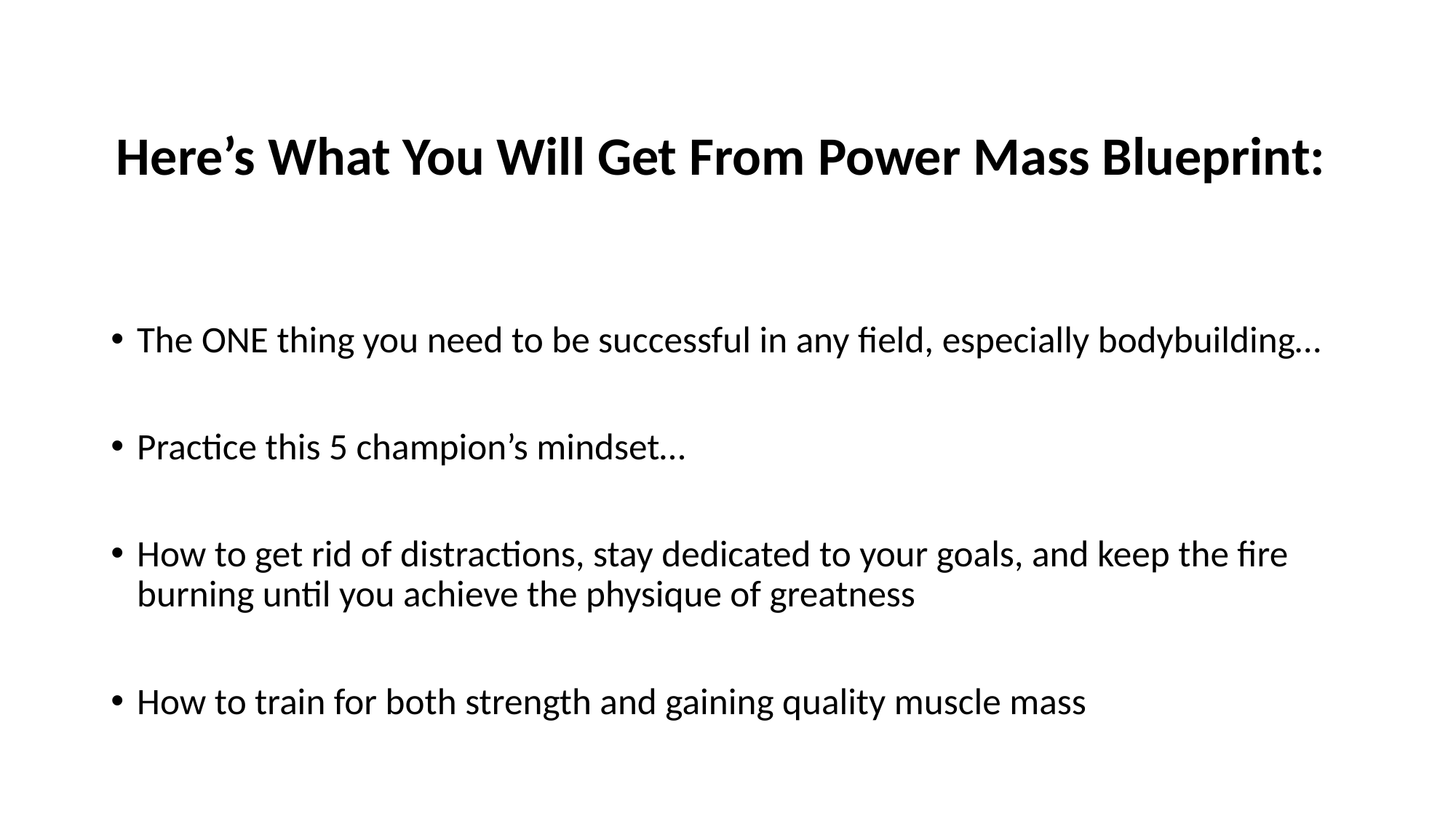

# Here’s What You Will Get From Power Mass Blueprint:
The ONE thing you need to be successful in any field, especially bodybuilding…

Practice this 5 champion’s mindset…

How to get rid of distractions, stay dedicated to your goals, and keep the fire burning until you achieve the physique of greatness

How to train for both strength and gaining quality muscle mass